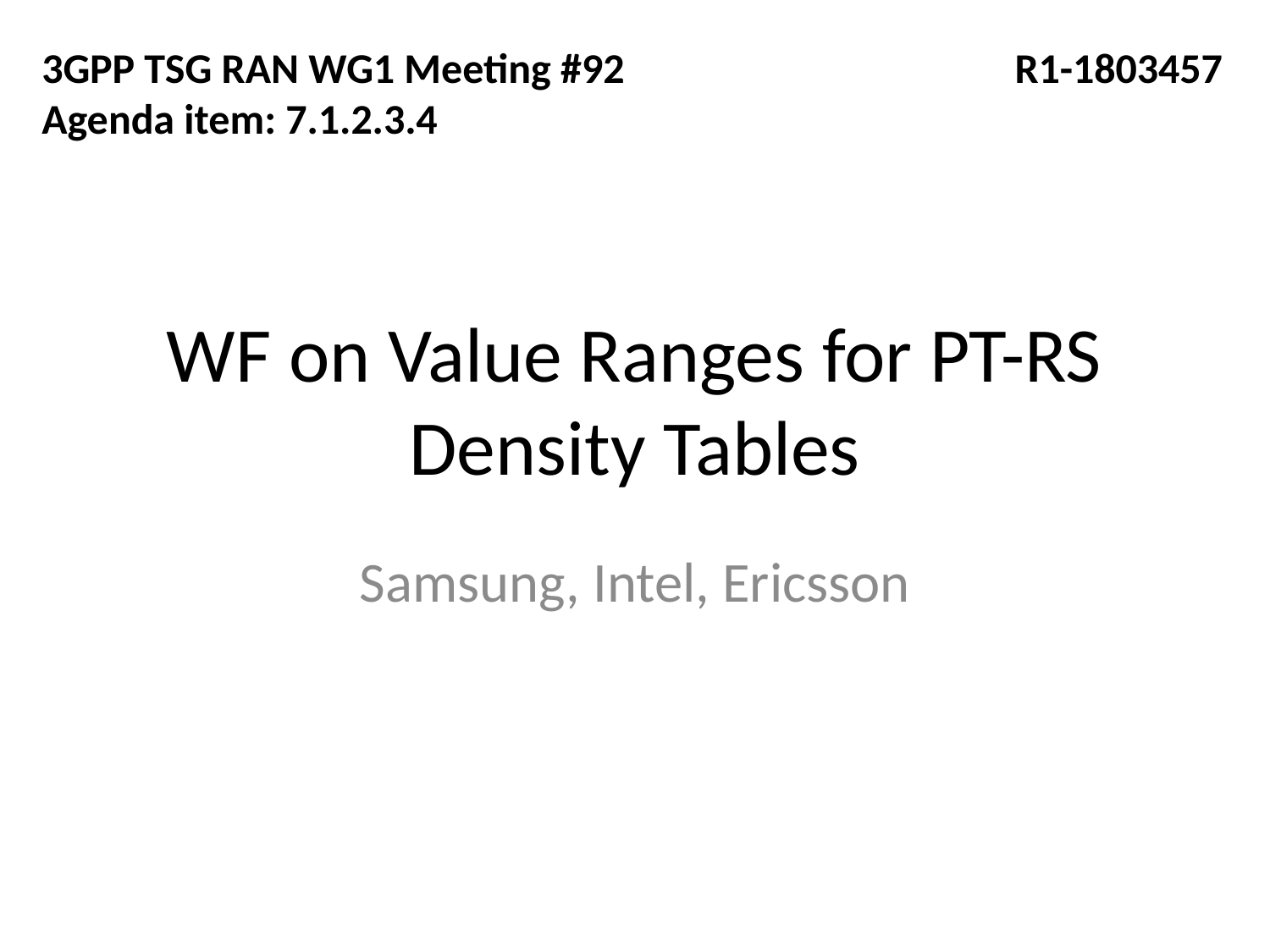

3GPP TSG RAN WG1 Meeting #92
Agenda item: 7.1.2.3.4
R1-1803457
# WF on Value Ranges for PT-RS Density Tables
Samsung, Intel, Ericsson